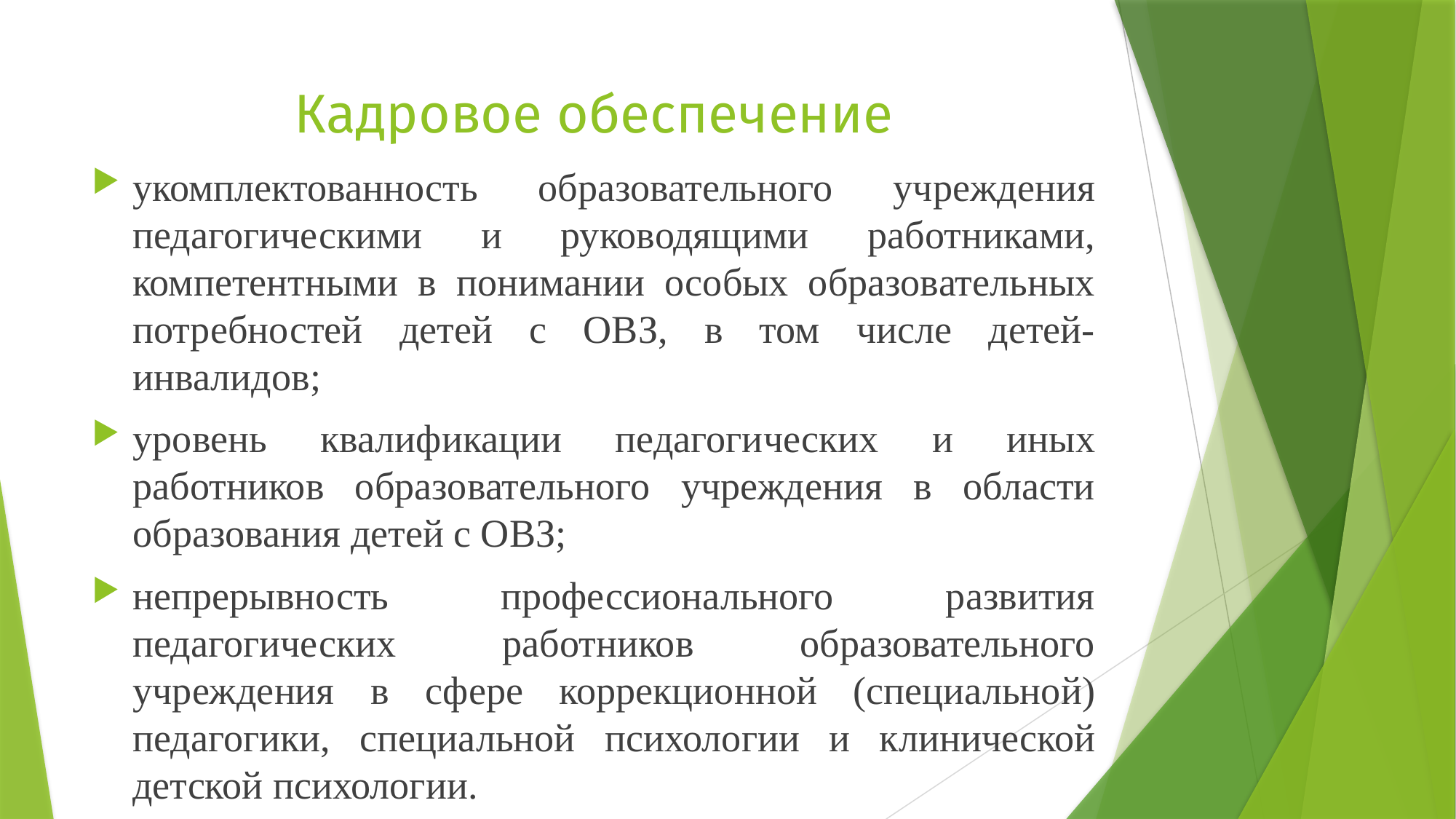

# Кадровое обеспечение
укомплектованность образовательного учреждения педагогическими и руководящими работниками, компетентными в понимании особых образовательных потребностей детей с ОВЗ, в том числе детей-инвалидов;
уровень квалификации педагогических и иных работников образовательного учреждения в области образования детей с ОВЗ;
непрерывность профессионального развития педагогических работников образовательного учреждения в сфере коррекционной (специальной) педагогики, специальной психологии и клинической детской психологии.